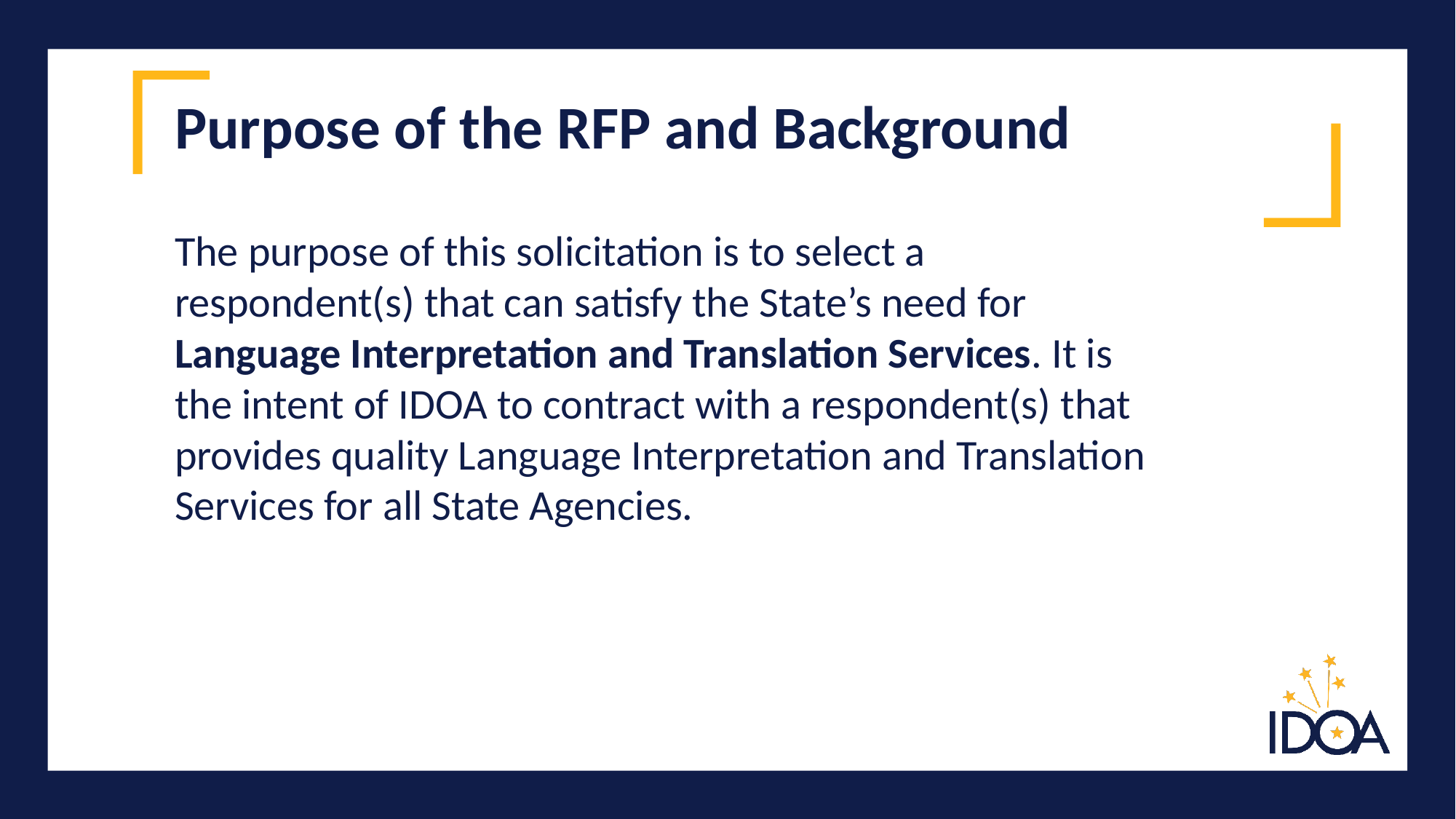

# Purpose of the RFP and Background
The purpose of this solicitation is to select a respondent(s) that can satisfy the State’s need for Language Interpretation and Translation Services. It is the intent of IDOA to contract with a respondent(s) that provides quality Language Interpretation and Translation Services for all State Agencies.